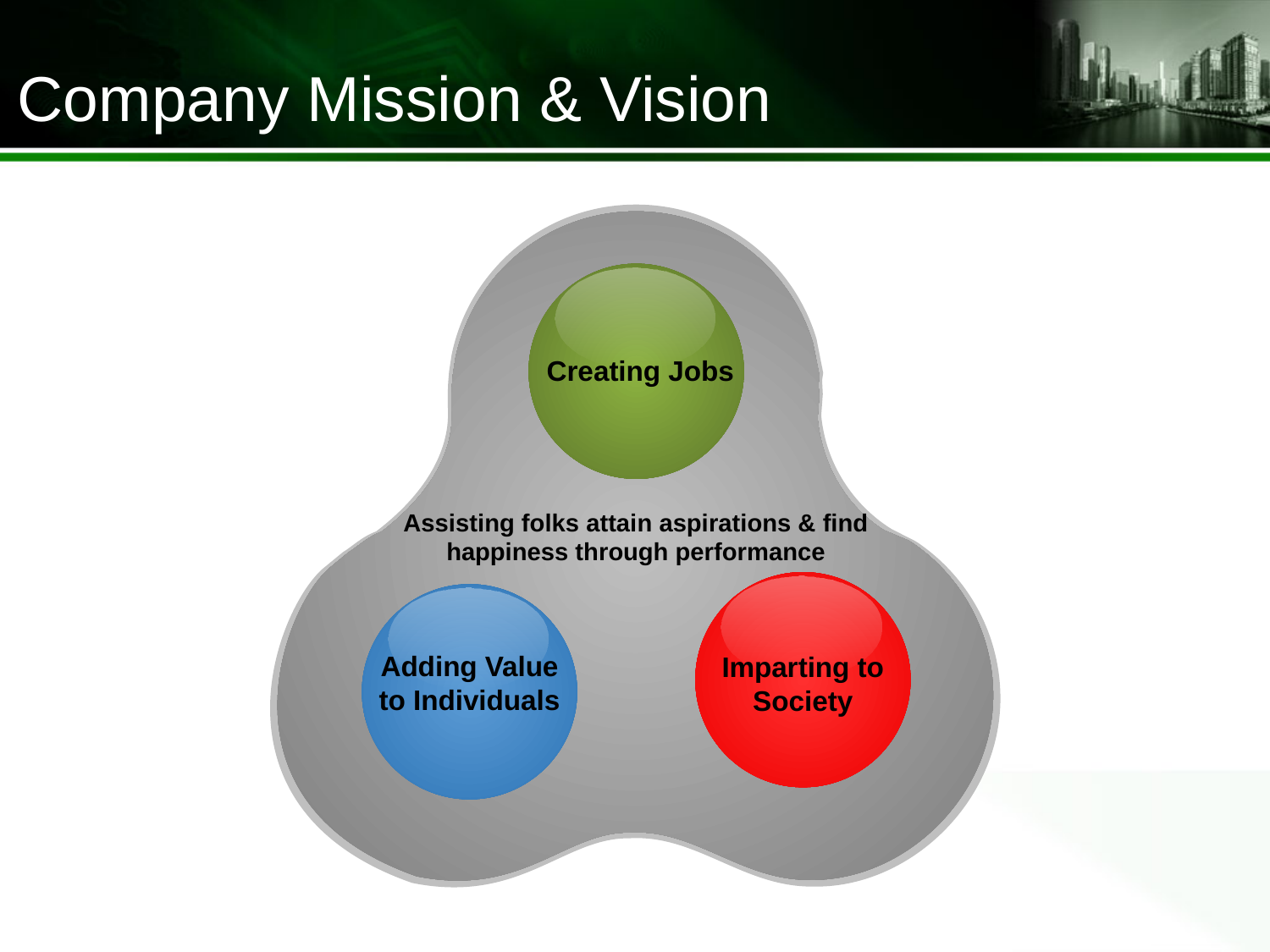

Company Mission & Vision

Creating Jobs
Assisting folks attain aspirations & find happiness through performance
Adding Value to Individuals
Imparting to Society